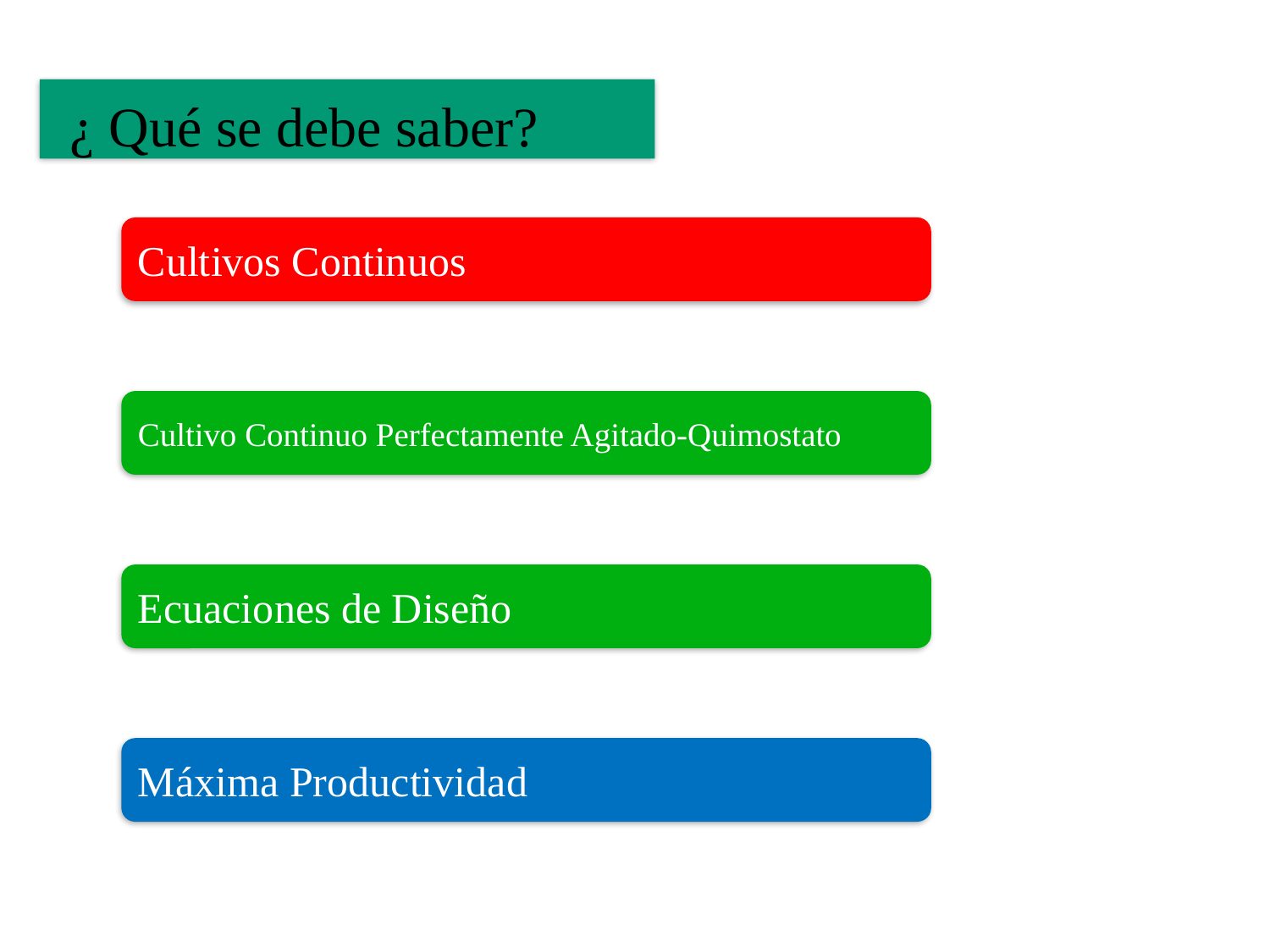

¿ Qué se debe saber?
Cultivos Continuos
Ecuaciones de Diseño
Cultivo Continuo Perfectamente Agitado-Quimostato
Máxima Productividad